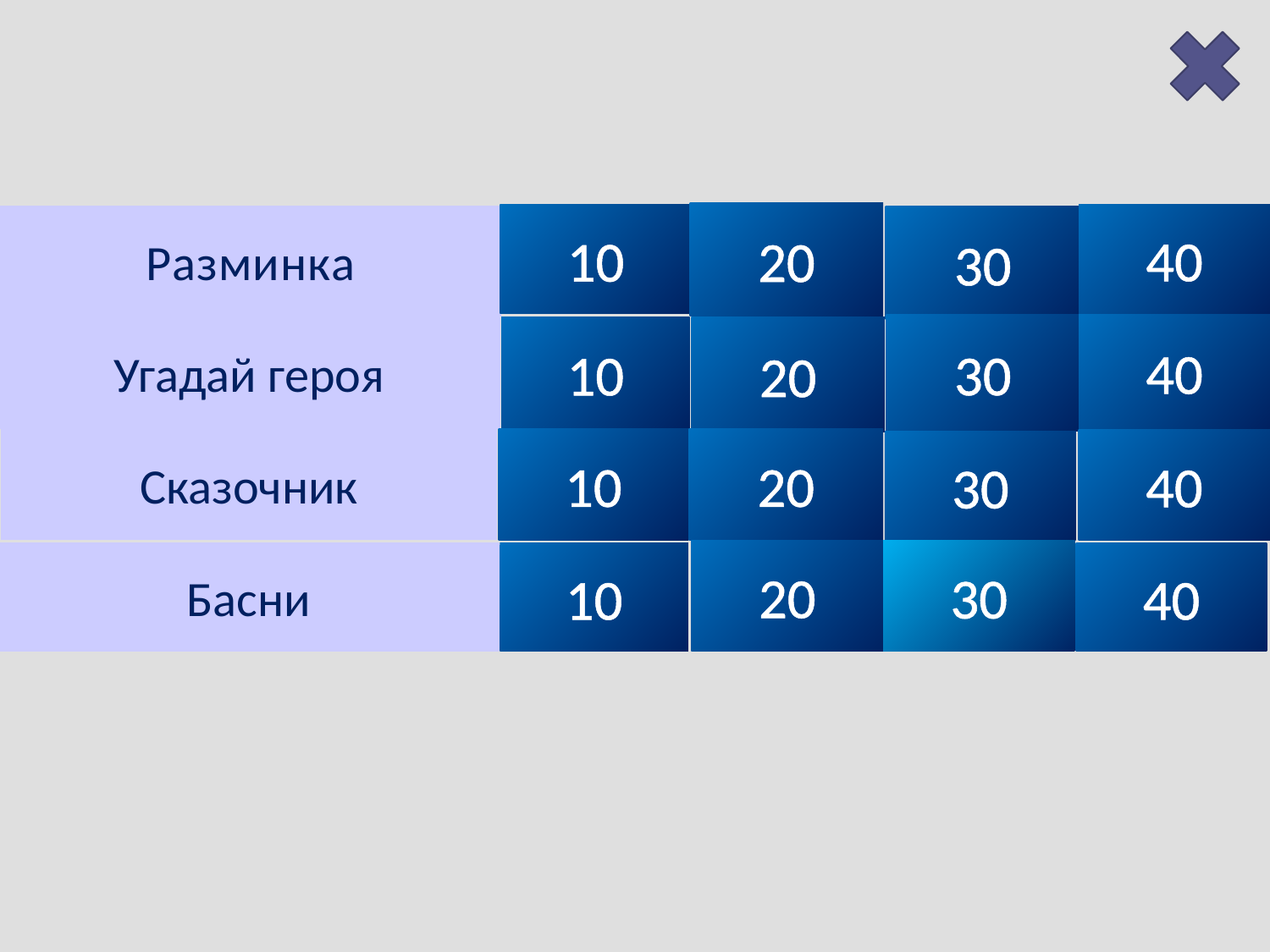

20
10
40
30
Разминка
30
40
Угадай героя
10
20
20
10
Сказочник
40
30
20
30
10
40
Басни